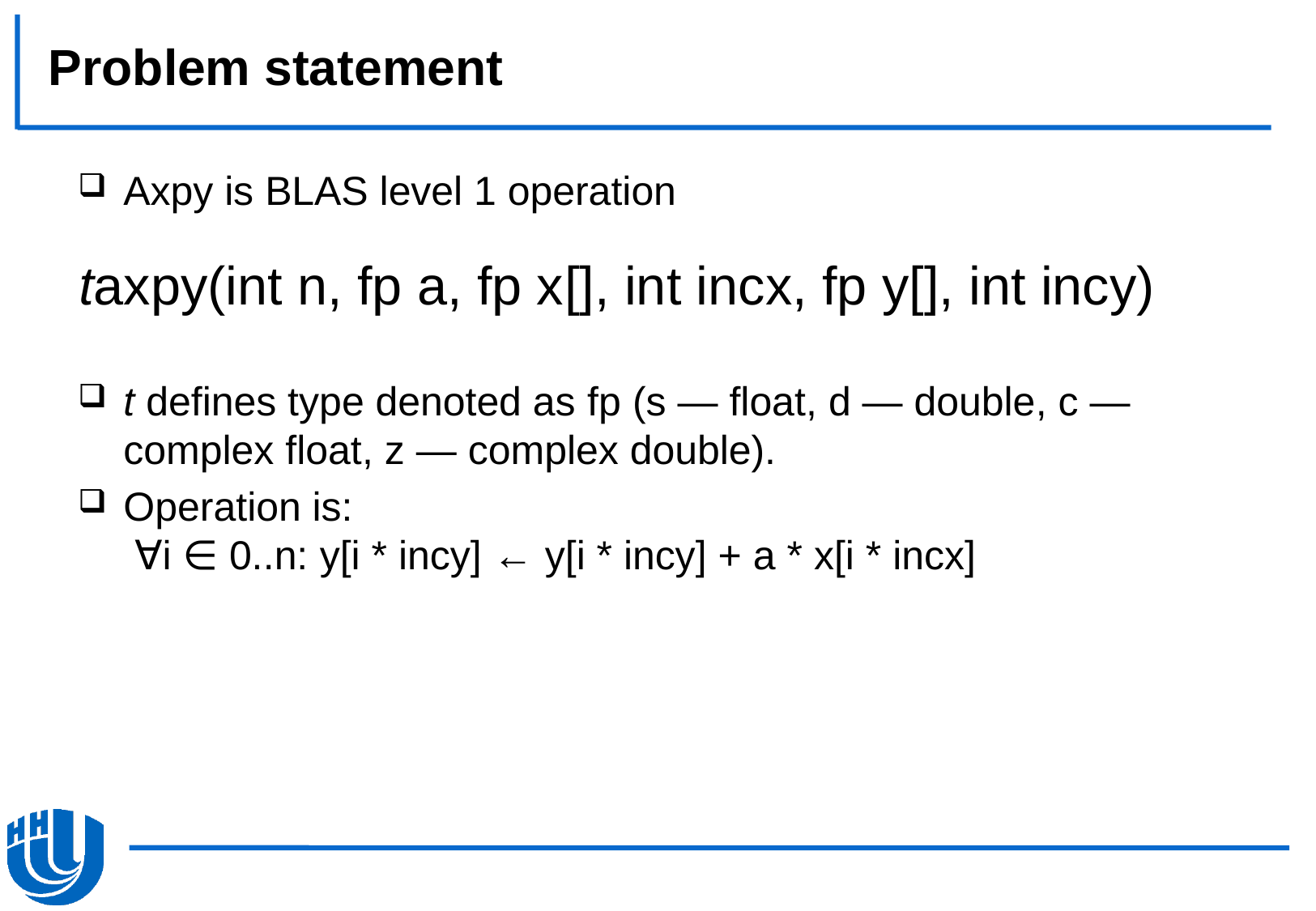

# Problem statement
Axpy is BLAS level 1 operation

t defines type denoted as fp (s — float, d — double, с — complex float, z — complex double).
Operation is:
 ∀i ∈ 0..n: y[i * incy] ← y[i * incy] + a * x[i * incx]
taxpy(int n, fp a, fp x[], int incx, fp y[], int incy)